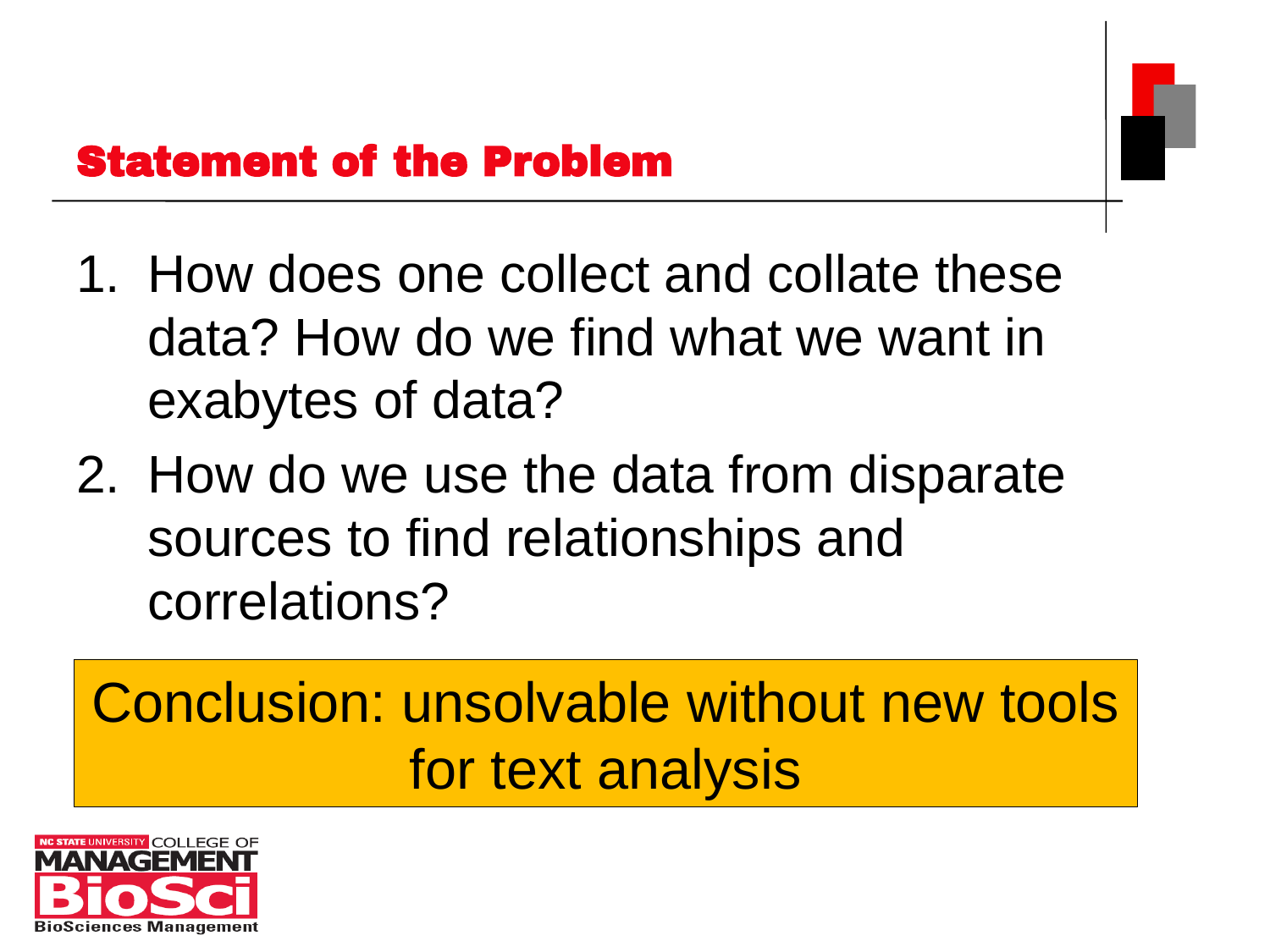

# Statement of the Problem
How does one collect and collate these data? How do we find what we want in exabytes of data?
How do we use the data from disparate sources to find relationships and correlations?
Conclusion: unsolvable without new tools for text analysis